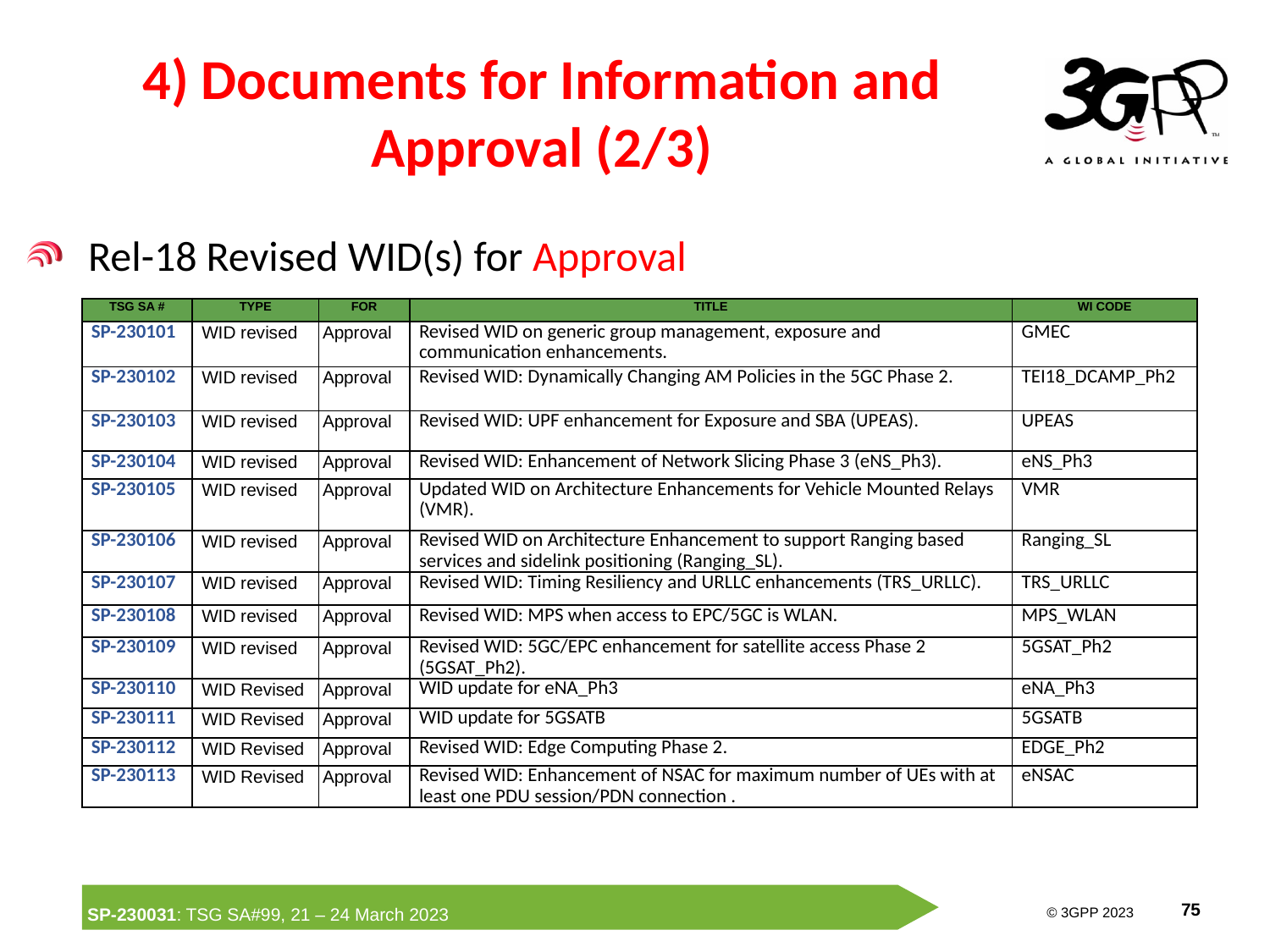

# 4) Documents for Information and Approval (2/3)
Rel-18 Revised WID(s) for Approval

| TSG SA # | TYPE | FOR | TITLE | WI CODE |
| --- | --- | --- | --- | --- |
| SP-230101 | WID revised | Approval | Revised WID on generic group management, exposure and communication enhancements. | GMEC |
| SP-230102 | WID revised | Approval | Revised WID: Dynamically Changing AM Policies in the 5GC Phase 2. | TEI18\_DCAMP\_Ph2 |
| SP-230103 | WID revised | Approval | Revised WID: UPF enhancement for Exposure and SBA (UPEAS). | UPEAS |
| SP-230104 | WID revised | Approval | Revised WID: Enhancement of Network Slicing Phase 3 (eNS\_Ph3). | eNS\_Ph3 |
| SP-230105 | WID revised | Approval | Updated WID on Architecture Enhancements for Vehicle Mounted Relays (VMR). | VMR |
| SP-230106 | WID revised | Approval | Revised WID on Architecture Enhancement to support Ranging based services and sidelink positioning (Ranging\_SL). | Ranging\_SL |
| SP-230107 | WID revised | Approval | Revised WID: Timing Resiliency and URLLC enhancements (TRS\_URLLC). | TRS\_URLLC |
| SP-230108 | WID revised | Approval | Revised WID: MPS when access to EPC/5GC is WLAN. | MPS\_WLAN |
| SP-230109 | WID revised | Approval | Revised WID: 5GC/EPC enhancement for satellite access Phase 2 (5GSAT\_Ph2). | 5GSAT\_Ph2 |
| SP-230110 | WID Revised | Approval | WID update for eNA\_Ph3 | eNA\_Ph3 |
| SP-230111 | WID Revised | Approval | WID update for 5GSATB | 5GSATB |
| SP-230112 | WID Revised | Approval | Revised WID: Edge Computing Phase 2. | EDGE\_Ph2 |
| SP-230113 | WID Revised | Approval | Revised WID: Enhancement of NSAC for maximum number of UEs with at least one PDU session/PDN connection . | eNSAC |